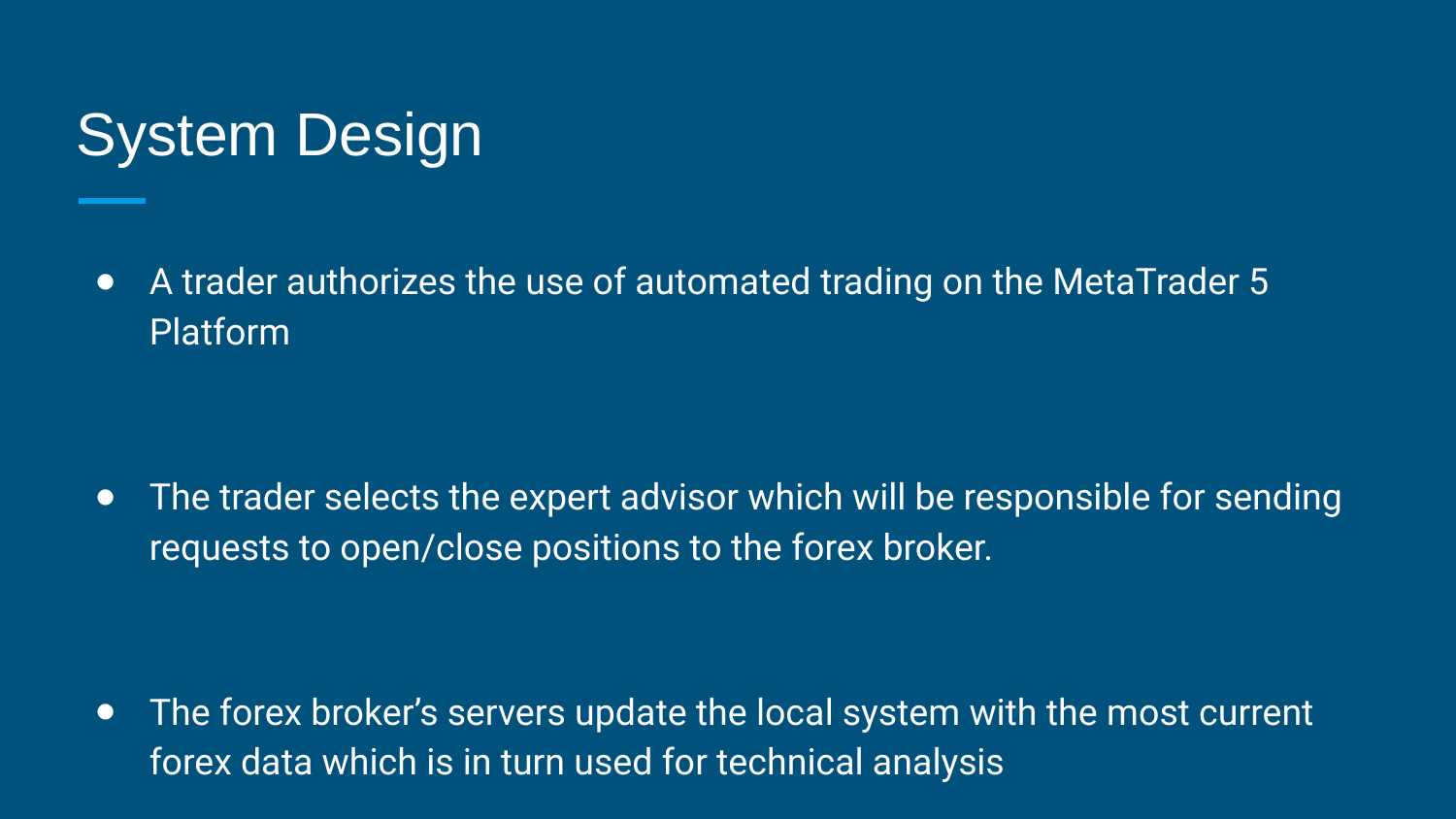

# System Design
A trader authorizes the use of automated trading on the MetaTrader 5 Platform

The trader selects the expert advisor which will be responsible for sending requests to open/close positions to the forex broker.

The forex broker’s servers update the local system with the most current forex data which is in turn used for technical analysis